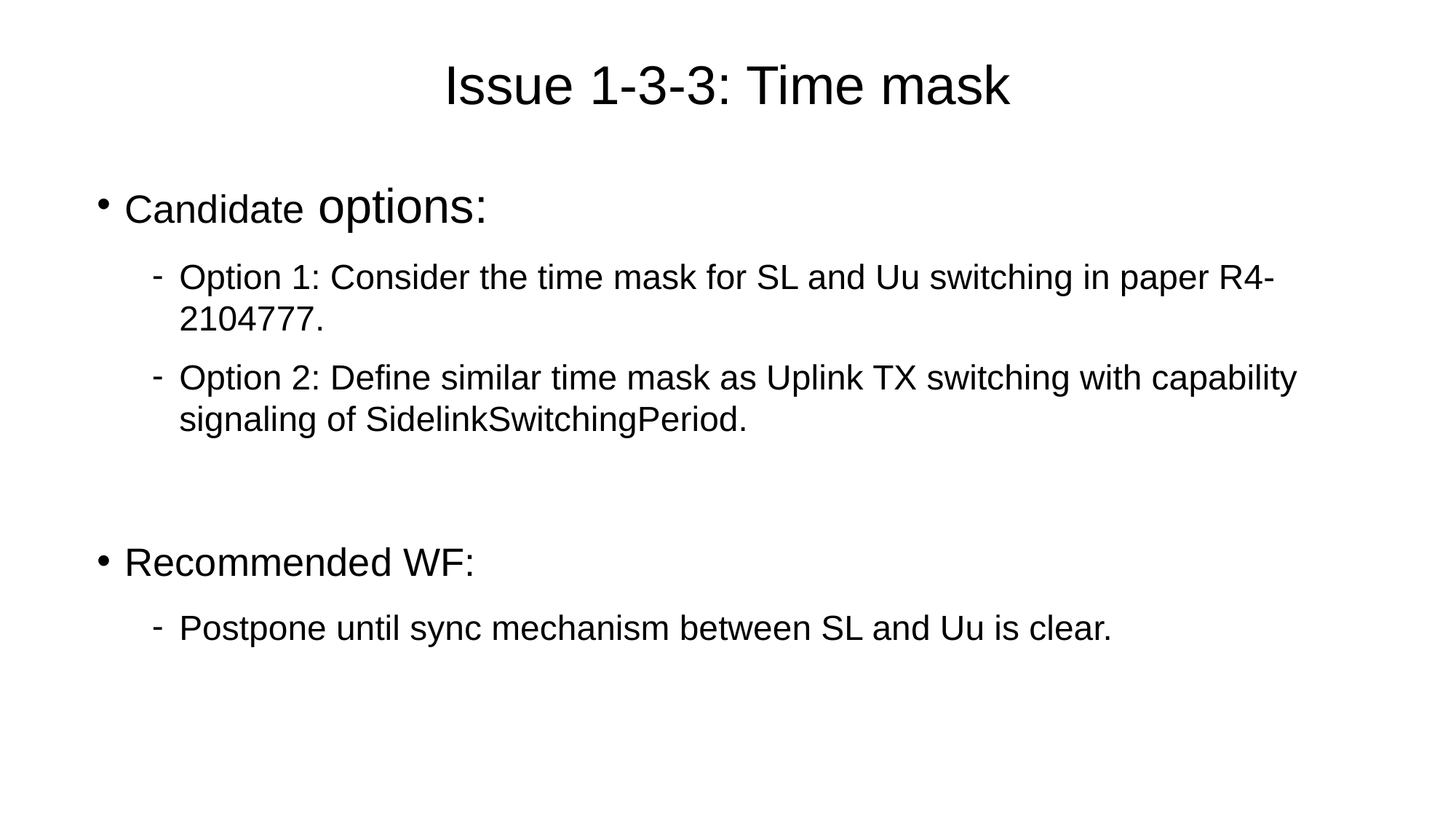

# Issue 1-3-3: Time mask
Candidate options:
Option 1: Consider the time mask for SL and Uu switching in paper R4-2104777.
Option 2: Define similar time mask as Uplink TX switching with capability signaling of SidelinkSwitchingPeriod.

Recommended WF:
Postpone until sync mechanism between SL and Uu is clear.